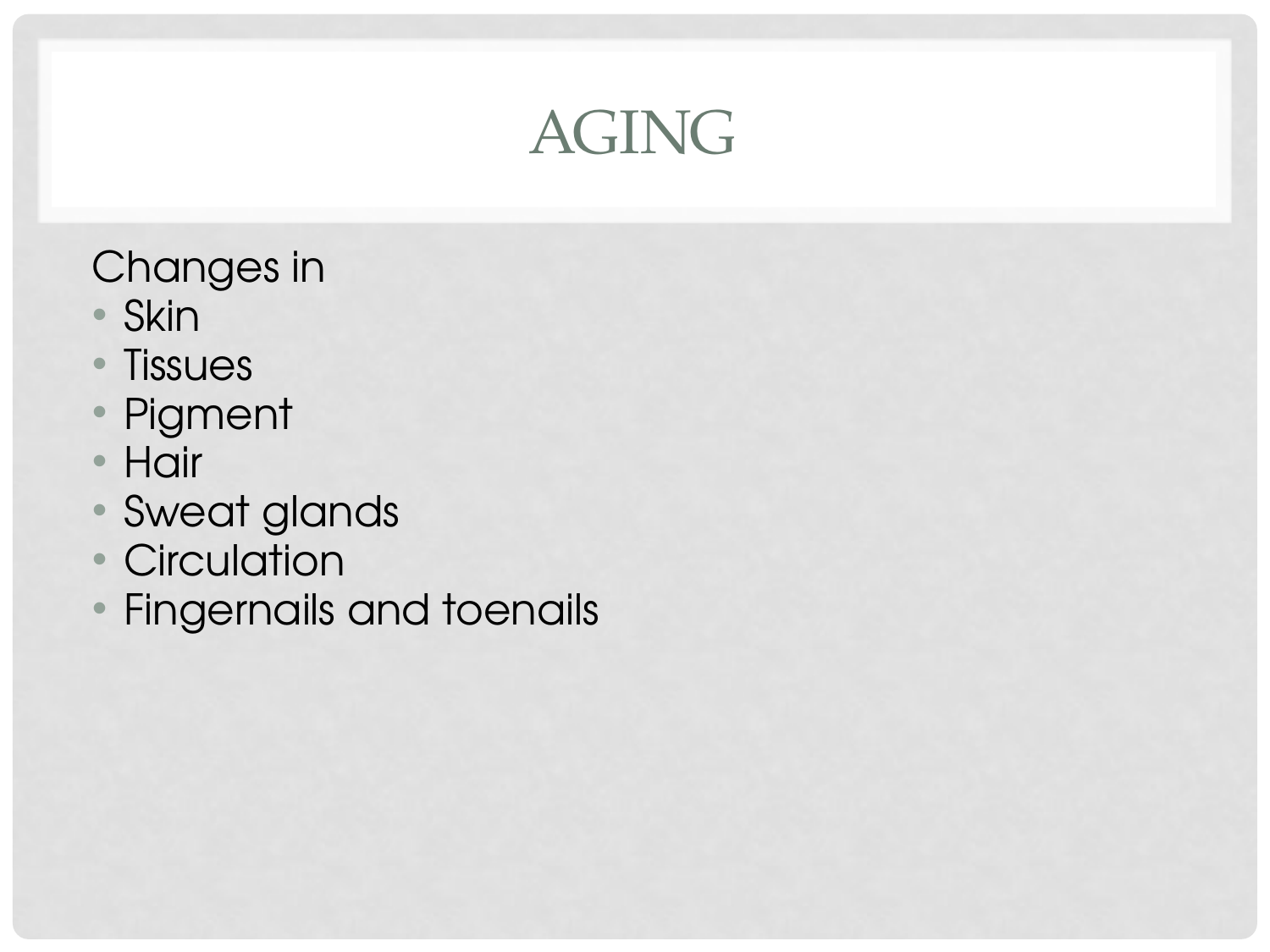

# aging
Changes in
Skin
Tissues
Pigment
Hair
Sweat glands
Circulation
Fingernails and toenails